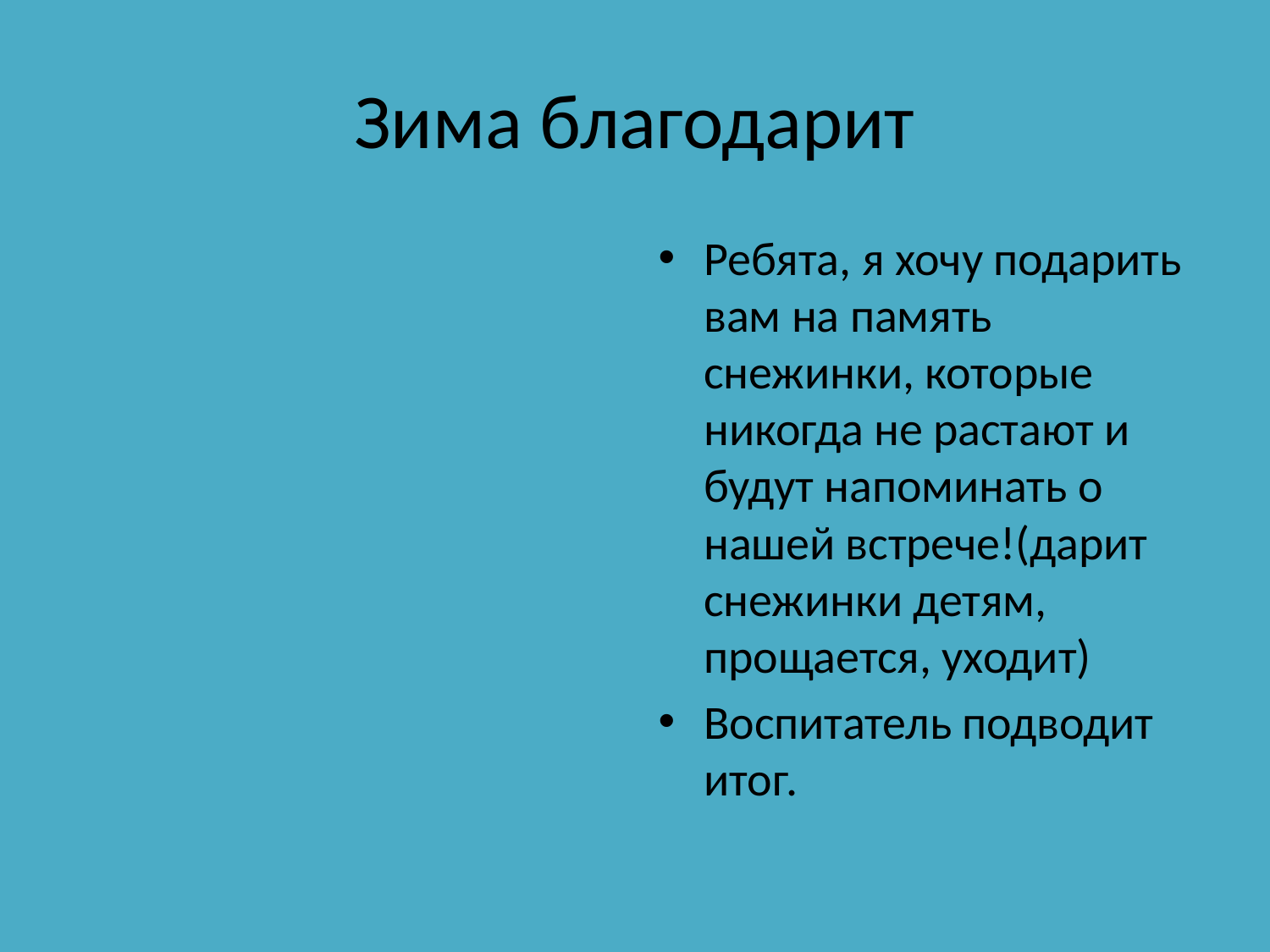

# Зима благодарит

Ребята, я хочу подарить вам на память снежинки, которые  никогда не растают и будут напоминать о нашей встрече!(дарит снежинки детям, прощается, уходит)
Воспитатель подводит итог.